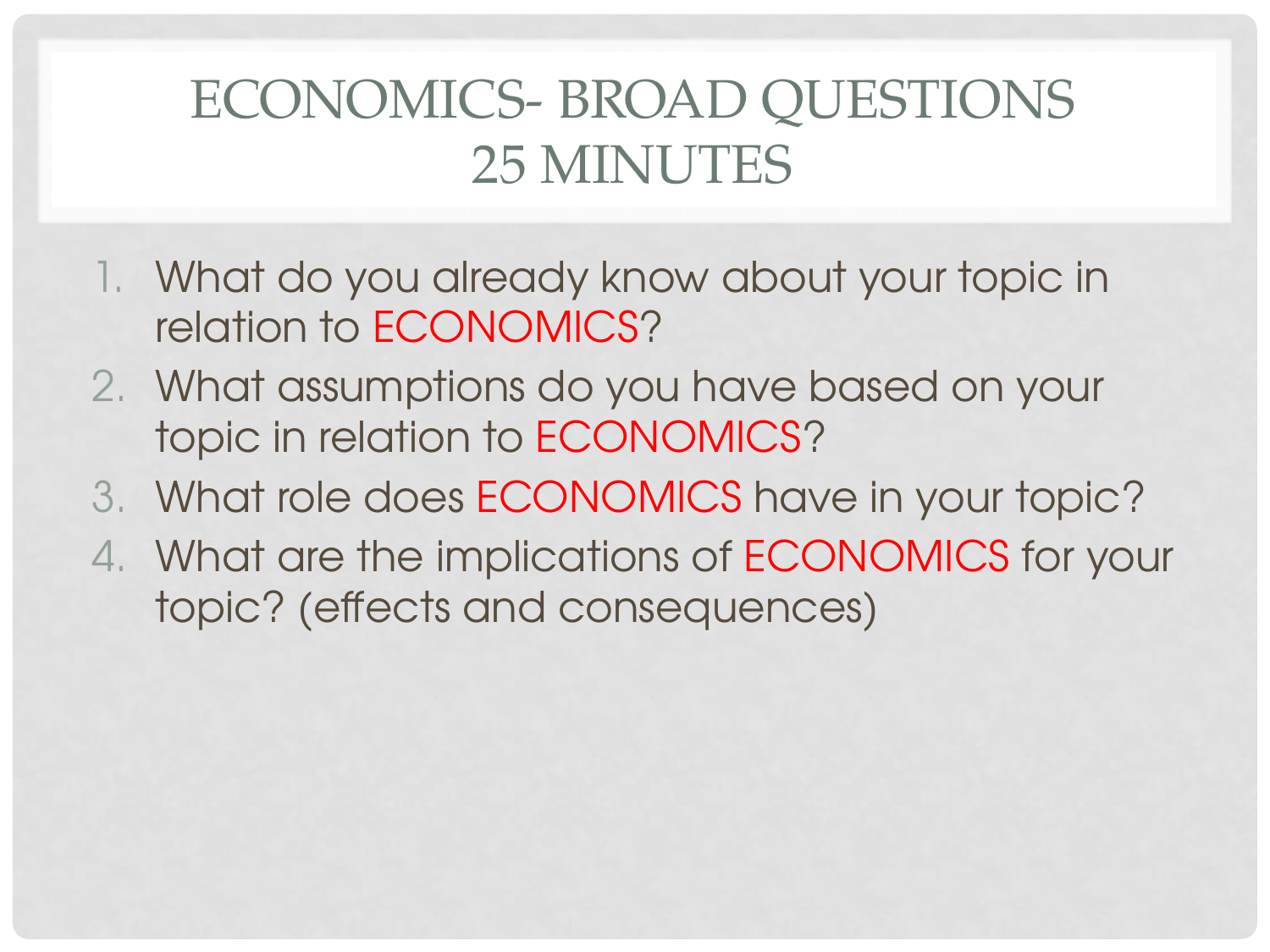

# Economics- Broad questions 25 minutes
What do you already know about your topic in relation to ECONOMICS?
What assumptions do you have based on your topic in relation to ECONOMICS?
What role does ECONOMICS have in your topic?
What are the implications of ECONOMICS for your topic? (effects and consequences)